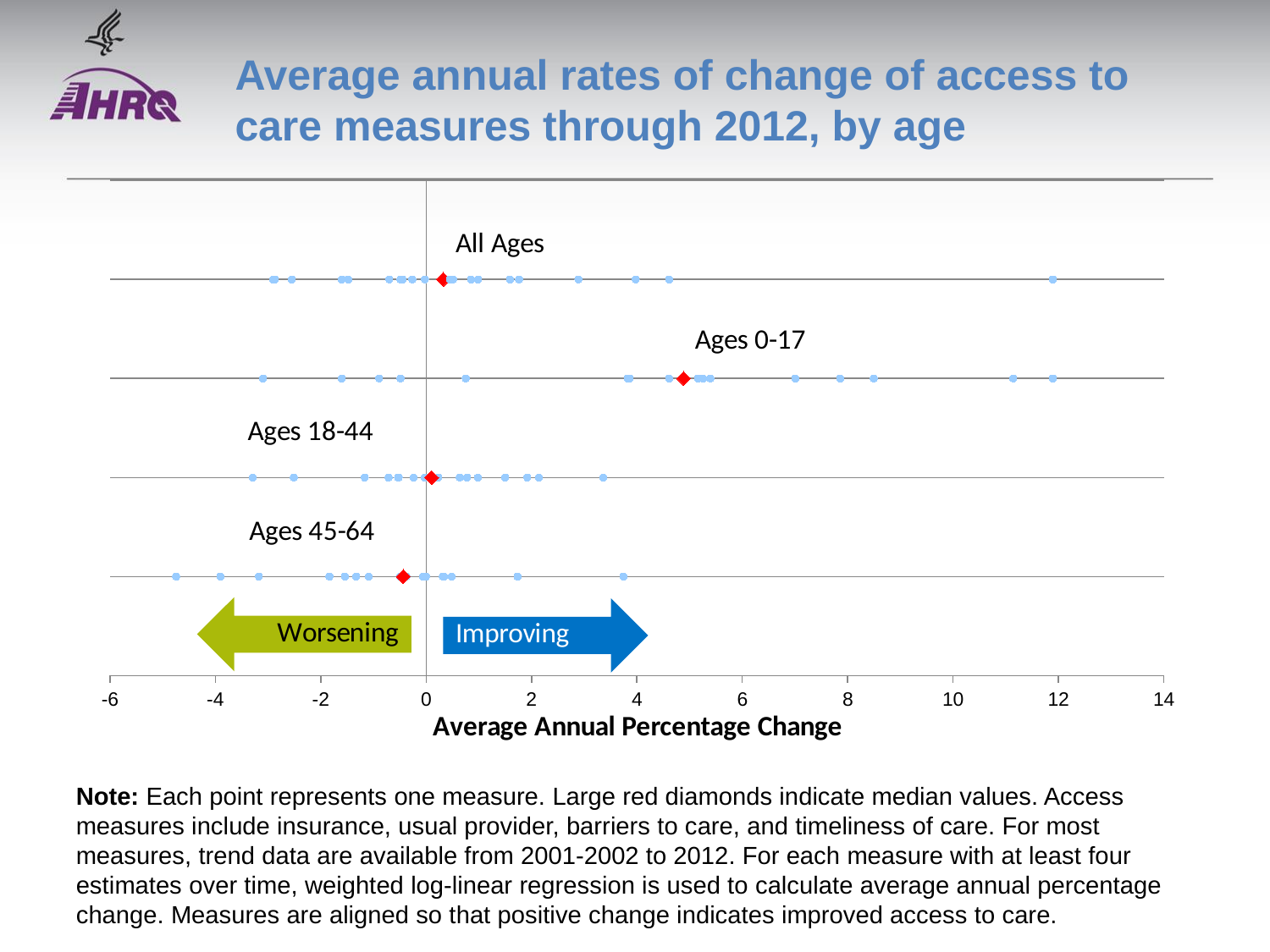

# Average annual rates of change of access to care measures through 2012, by age

### Chart

| Category | Y-Values |
|---|---|
Note: Each point represents one measure. Large red diamonds indicate median values. Access measures include insurance, usual provider, barriers to care, and timeliness of care. For most measures, trend data are available from 2001-2002 to 2012. For each measure with at least four estimates over time, weighted log-linear regression is used to calculate average annual percentage change. Measures are aligned so that positive change indicates improved access to care.